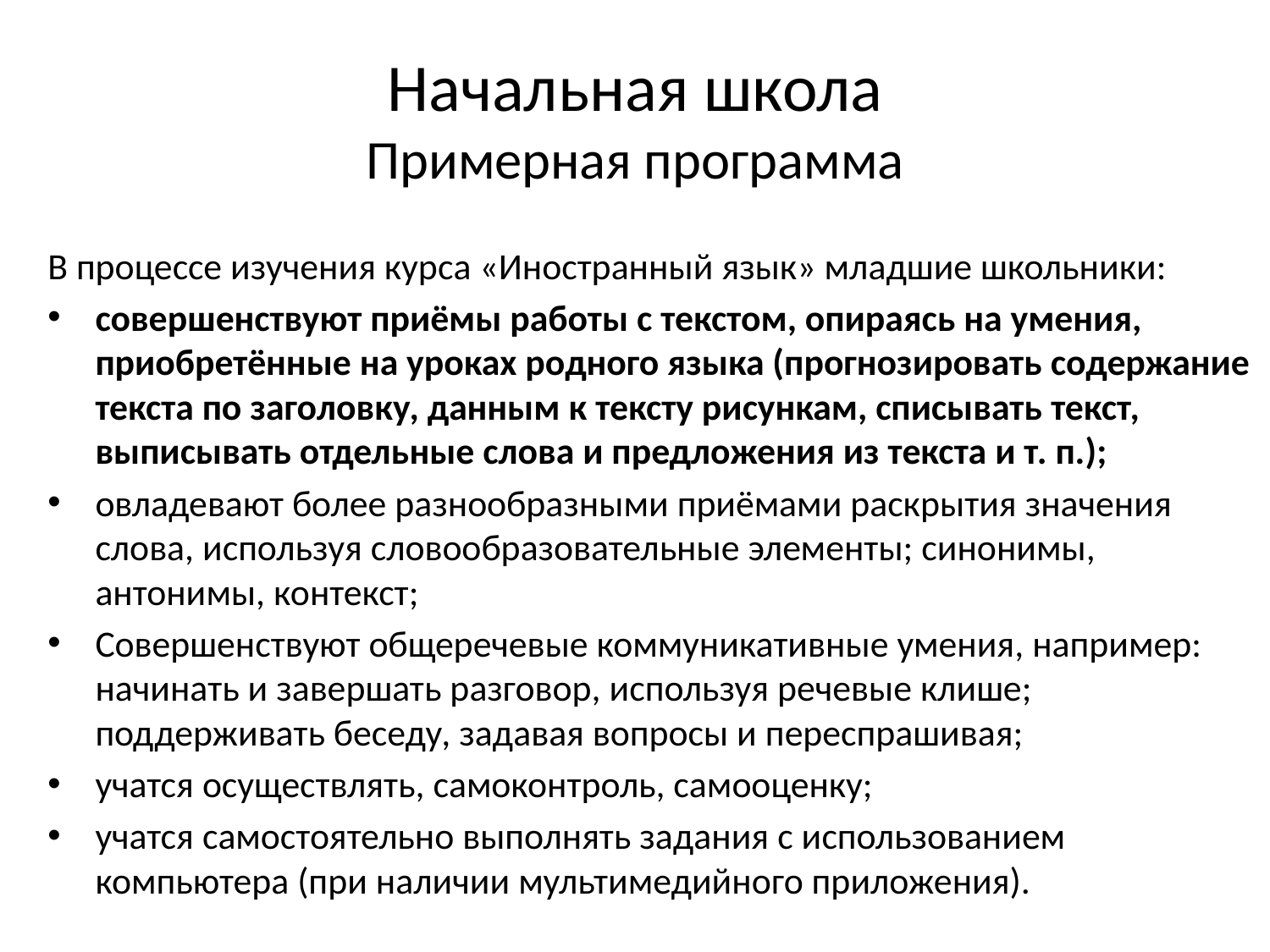

# Начальная школа Примерная программа
В процессе изучения курса «Иностранный язык» младшие школьники:
совершенствуют приёмы работы с текстом, опираясь на умения, приобретённые на уроках родного языка (прогнозировать содержание текста по заголовку, данным к тексту рисункам, списывать текст, выписывать отдельные слова и предложения из текста и т. п.);
овладевают более разнообразными приёмами раскрытия значения слова, используя словообразовательные элементы; синонимы, антонимы, контекст;
Совершенствуют общеречевые коммуникативные умения, например: начинать и завершать разговор, используя речевые клише; поддерживать беседу, задавая вопросы и переспрашивая;
учатся осуществлять, самоконтроль, самооценку;
учатся самостоятельно выполнять задания с использованием компьютера (при наличии мультимедийного приложения).